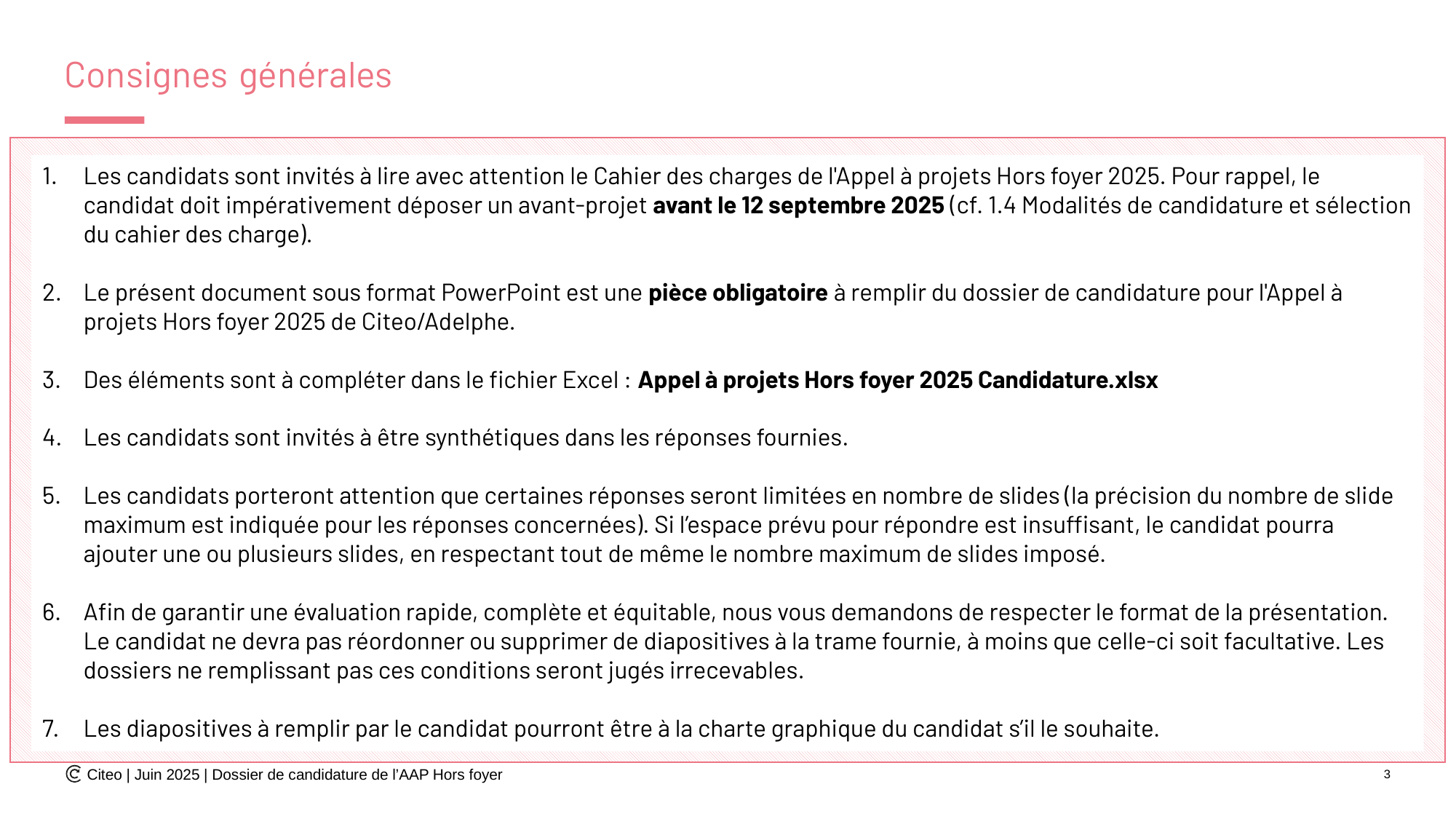

# Consignes générales

Les candidats sont invités à lire avec attention le Cahier des charges de l'Appel à projets Hors foyer 2025. Pour rappel, le candidat doit impérativement déposer un avant-projet avant le 12 septembre 2025 (cf. 1.4 Modalités de candidature et sélection du cahier des charge).

Le présent document sous format PowerPoint est une pièce obligatoire à remplir du dossier de candidature pour l'Appel à projets Hors foyer 2025 de Citeo/Adelphe.

Des éléments sont à compléter dans le fichier Excel : Appel à projets Hors foyer 2025 Candidature.xlsx

Les candidats sont invités à être synthétiques dans les réponses fournies.

Les candidats porteront attention que certaines réponses seront limitées en nombre de slides (la précision du nombre de slide maximum est indiquée pour les réponses concernées). Si l’espace prévu pour répondre est insuffisant, le candidat pourra ajouter une ou plusieurs slides, en respectant tout de même le nombre maximum de slides imposé.

Afin de garantir une évaluation rapide, complète et équitable, nous vous demandons de respecter le format de la présentation. Le candidat ne devra pas réordonner ou supprimer de diapositives à la trame fournie, à moins que celle-ci soit facultative. Les dossiers ne remplissant pas ces conditions seront jugés irrecevables.
Les diapositives à remplir par le candidat pourront être à la charte graphique du candidat s’il le souhaite.

Citeo | Juin 2025 | Dossier de candidature de l’AAP Hors foyer
3